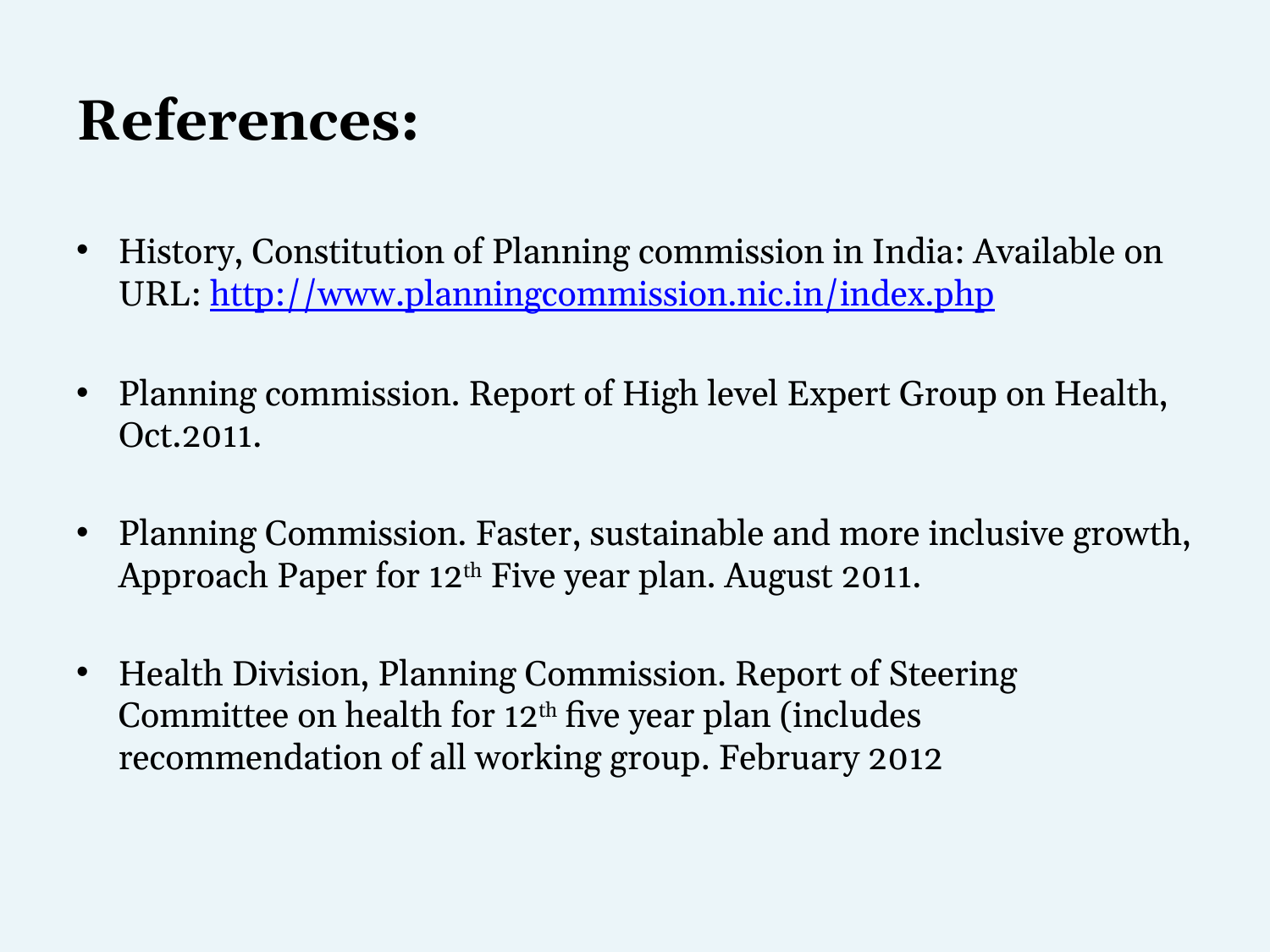

# References:
History, Constitution of Planning commission in India: Available on URL: http://www.planningcommission.nic.in/index.php

Planning commission. Report of High level Expert Group on Health, Oct.2011.

Planning Commission. Faster, sustainable and more inclusive growth, Approach Paper for 12th Five year plan. August 2011.

Health Division, Planning Commission. Report of Steering Committee on health for 12th five year plan (includes recommendation of all working group. February 2012